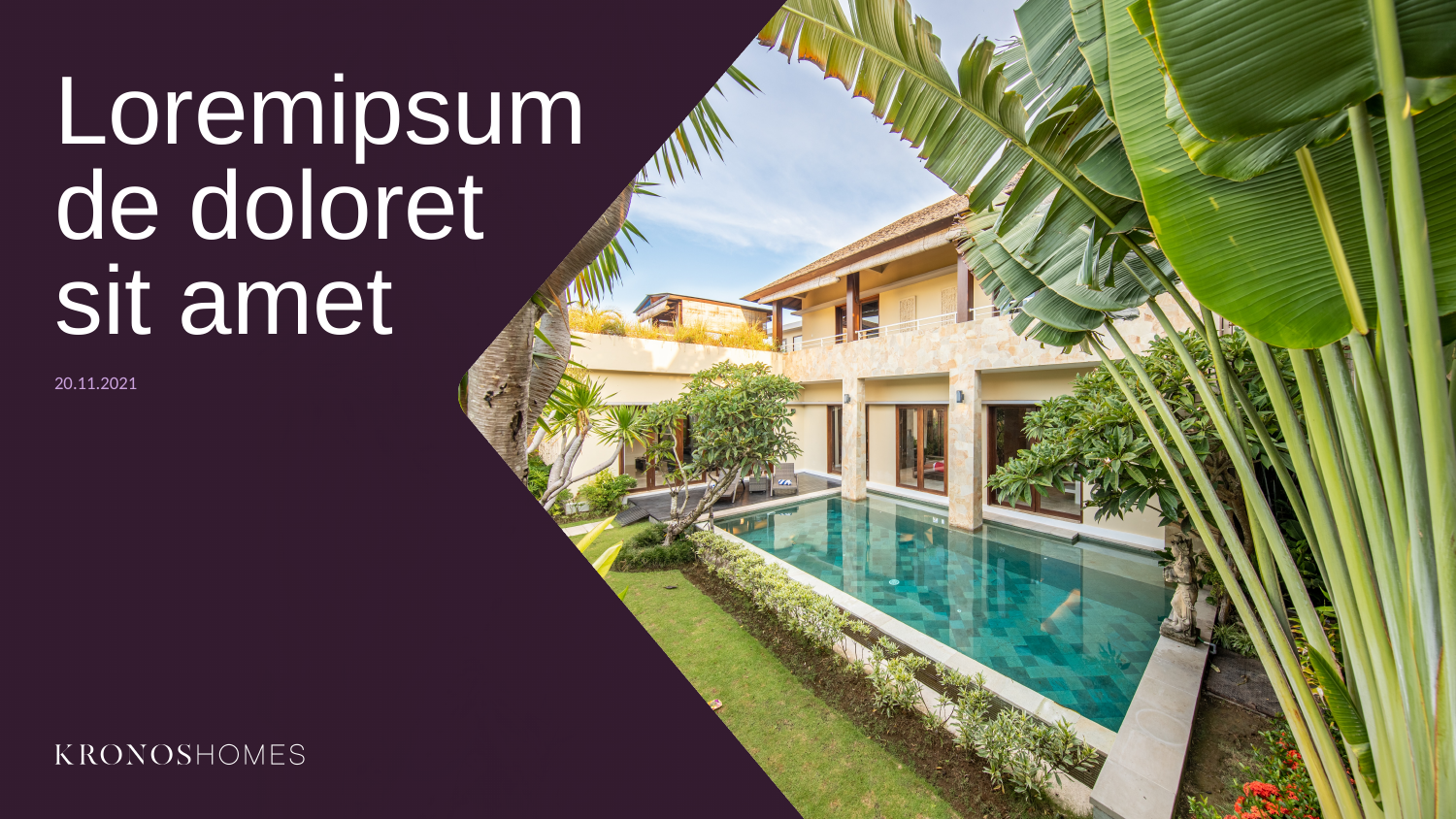

# Loremipsum de doloret sit amet
20.11.2021